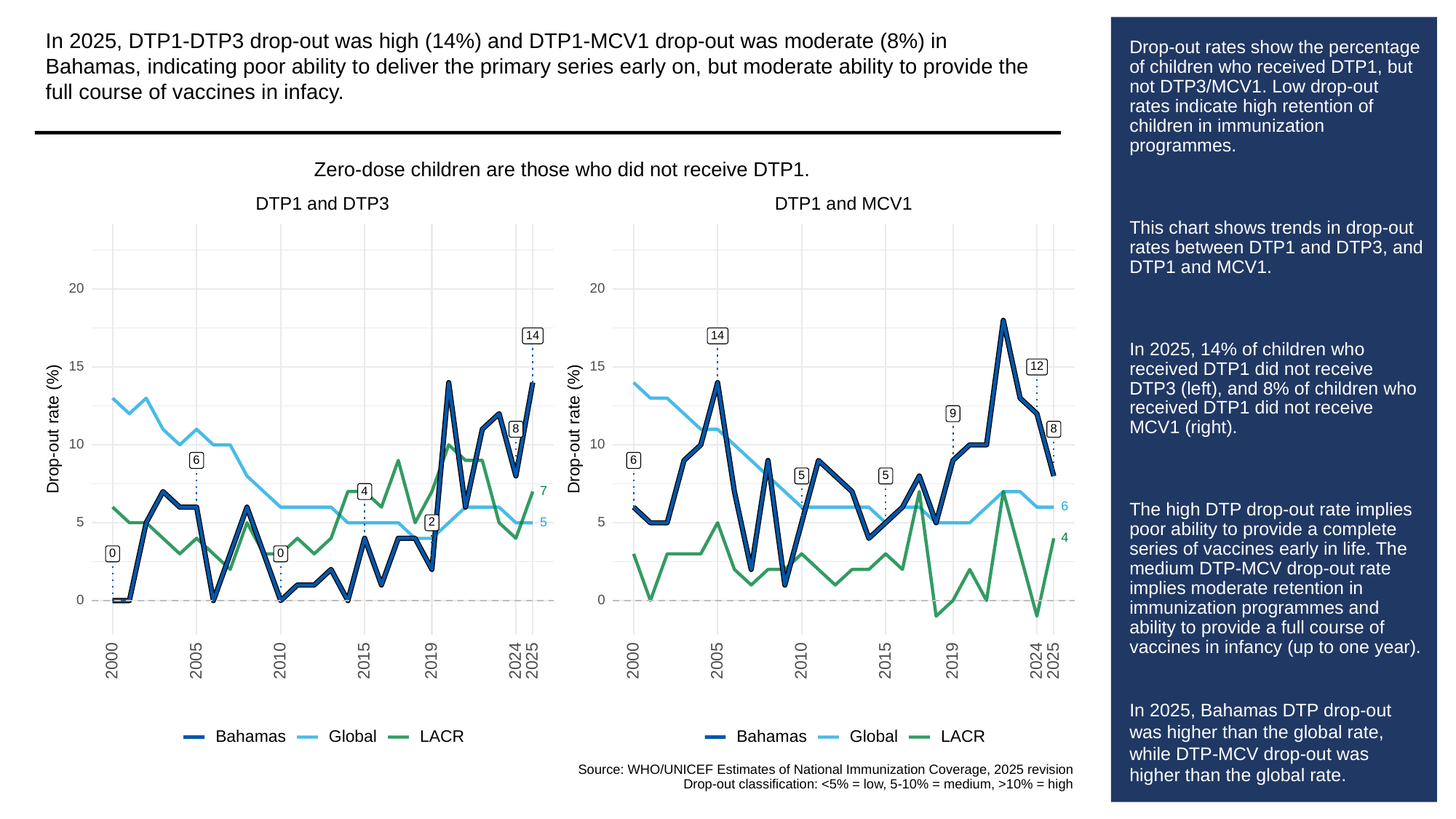

In 2025, DTP1-DTP3 drop-out was high (14%) and DTP1-MCV1 drop-out was moderate (8%) in Bahamas, indicating poor ability to deliver the primary series early on, but moderate ability to provide the full course of vaccines in infacy.
# Drop-out rates show the percentage of children who received DTP1, but not DTP3/MCV1. Low drop-out rates indicate high retention of children in immunization programmes.

This chart shows trends in drop-out rates between DTP1 and DTP3, and DTP1 and MCV1.

In 2025, 14% of children who received DTP1 did not receive DTP3 (left), and 8% of children who received DTP1 did not receive MCV1 (right).

The high DTP drop-out rate implies poor ability to provide a complete series of vaccines early in life. The medium DTP-MCV drop-out rate implies moderate retention in immunization programmes and ability to provide a full course of vaccines in infancy (up to one year).

In 2025, Bahamas DTP drop-out was higher than the global rate, while DTP-MCV drop-out was higher than the global rate.

Zero-dose children are those who did not receive DTP1.
DTP1 and MCV1
DTP1 and DTP3

20
20

14
14

15
15
12

9

Drop-out rate (%)
Drop-out rate (%)
8
8

10
10

6
6

5
5

7
4

6

5
5
5
2

4

0
0

0
0

2000
2005
2010
2015
2019
2024
2025
2000
2005
2010
2015
2019
2024
2025
Global
LACR
Global
LACR
Bahamas
Bahamas

Source: WHO/UNICEF Estimates of National Immunization Coverage, 2025 revision
Drop-out classification: <5% = low, 5-10% = medium, >10% = high